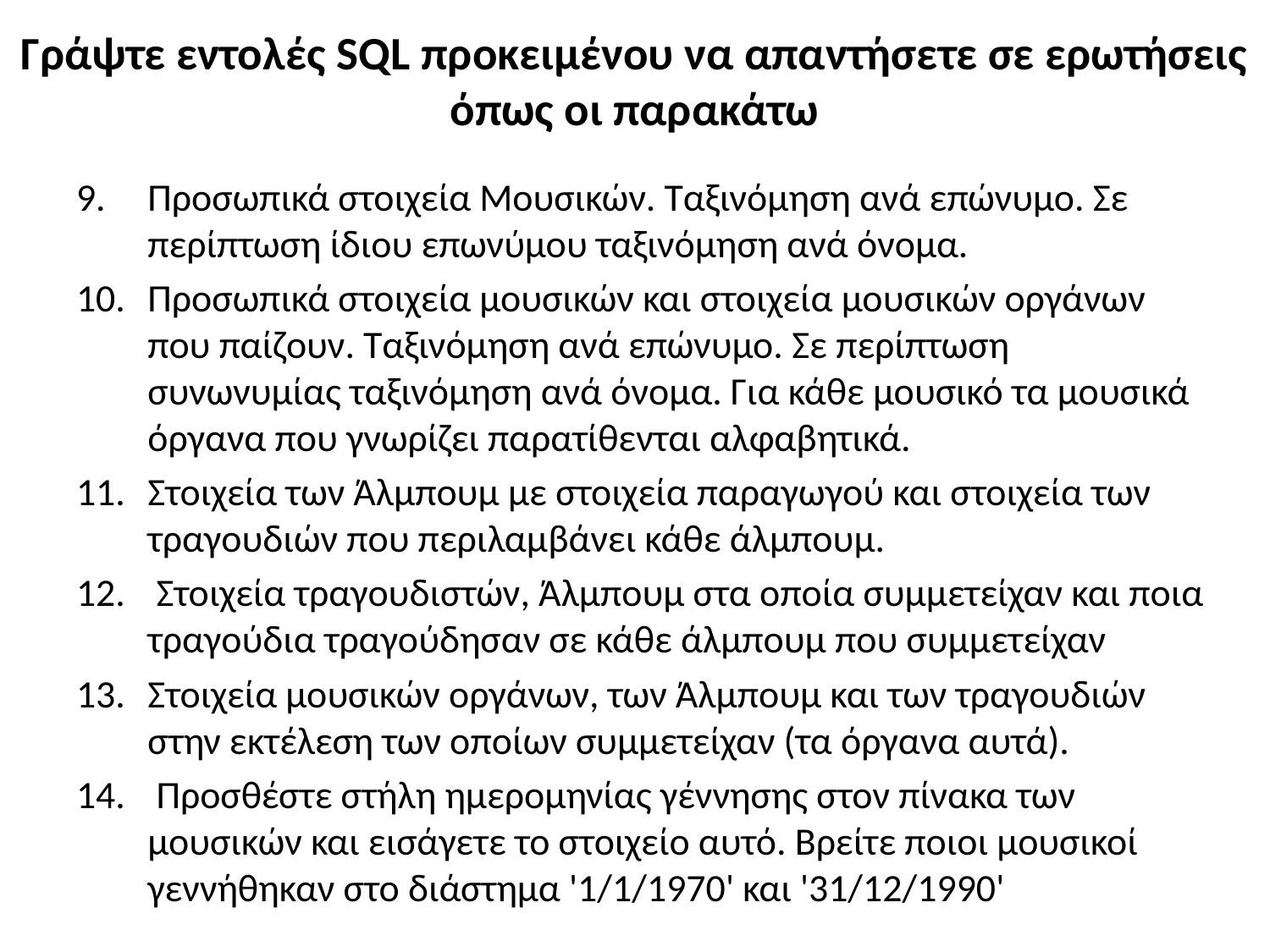

# Γράψτε εντολές SQL προκειμένου να απαντήσετε σε ερωτήσεις όπως οι παρακάτω
Προσωπικά στοιχεία Μουσικών. Ταξινόμηση ανά επώνυμο. Σε περίπτωση ίδιου επωνύμου ταξινόμηση ανά όνομα.
Προσωπικά στοιχεία μουσικών και στοιχεία μουσικών οργάνων που παίζουν. Ταξινόμηση ανά επώνυμο. Σε περίπτωση συνωνυμίας ταξινόμηση ανά όνομα. Για κάθε μουσικό τα μουσικά όργανα που γνωρίζει παρατίθενται αλφαβητικά.
Στοιχεία των Άλμπουμ με στοιχεία παραγωγού και στοιχεία των τραγουδιών που περιλαμβάνει κάθε άλμπουμ.
 Στοιχεία τραγουδιστών, Άλμπουμ στα οποία συμμετείχαν και ποια τραγούδια τραγούδησαν σε κάθε άλμπουμ που συμμετείχαν
Στοιχεία μουσικών οργάνων, των Άλμπουμ και των τραγουδιών στην εκτέλεση των οποίων συμμετείχαν (τα όργανα αυτά).
 Προσθέστε στήλη ημερομηνίας γέννησης στον πίνακα των μουσικών και εισάγετε το στοιχείο αυτό. Βρείτε ποιοι μουσικοί γεννήθηκαν στο διάστημα '1/1/1970' και '31/12/1990'